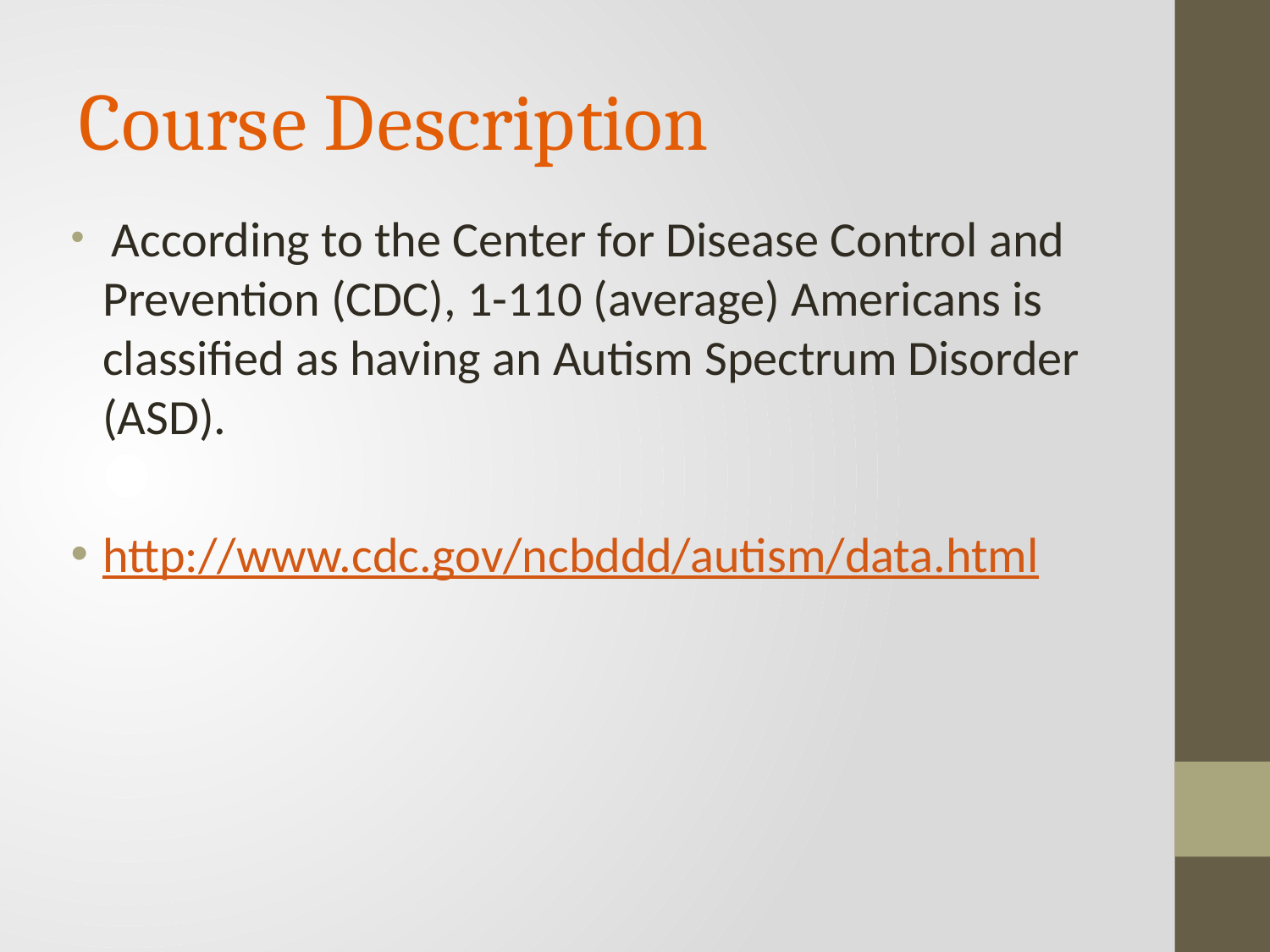

# Course Description
 According to the Center for Disease Control and Prevention (CDC), 1-110 (average) Americans is classified as having an Autism Spectrum Disorder (ASD).

http://www.cdc.gov/ncbddd/autism/data.html